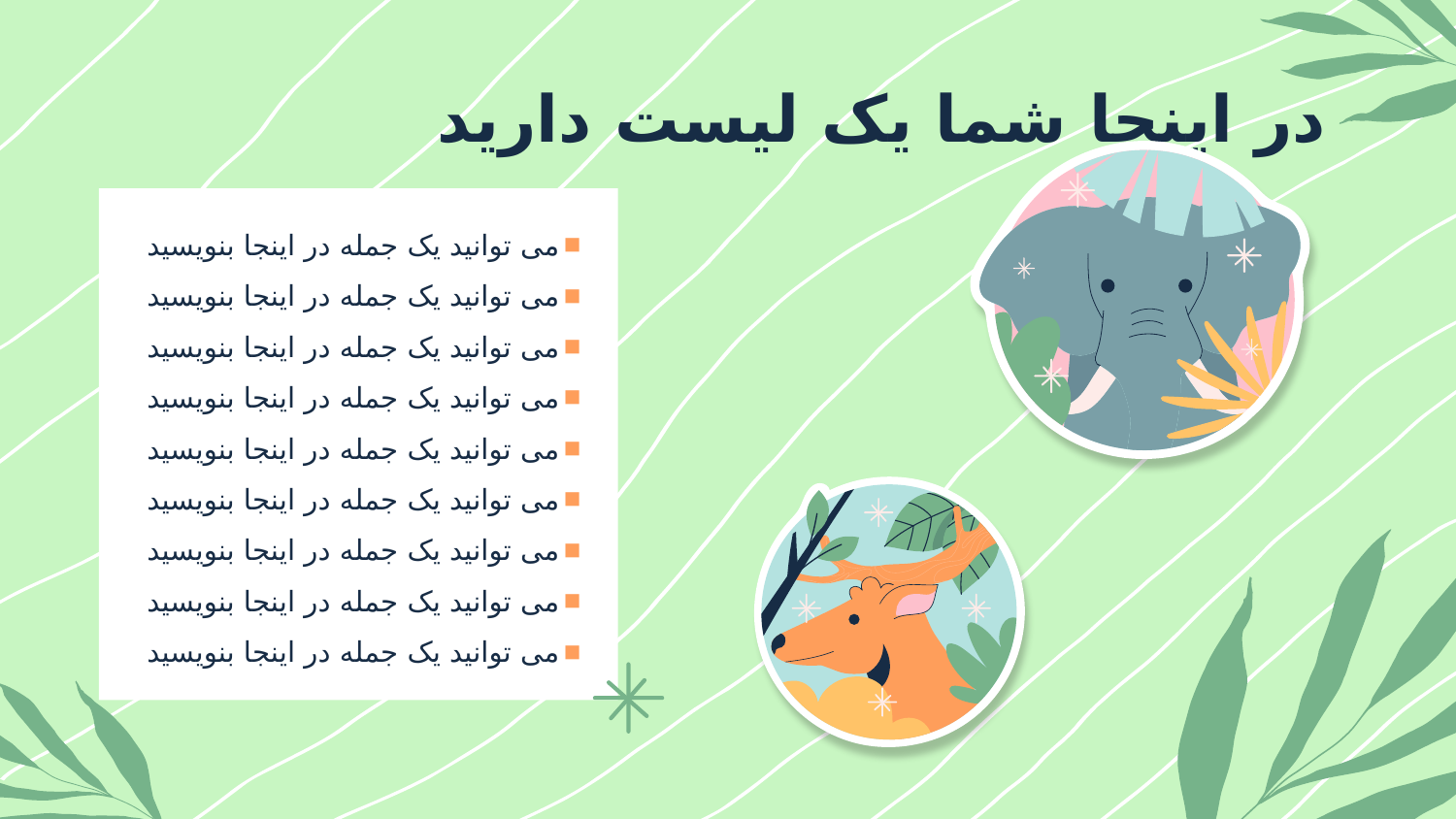

# در اینجا شما یک لیست دارید

می توانید یک جمله در اینجا بنویسید
می توانید یک جمله در اینجا بنویسید
می توانید یک جمله در اینجا بنویسید
می توانید یک جمله در اینجا بنویسید
می توانید یک جمله در اینجا بنویسید
می توانید یک جمله در اینجا بنویسید
می توانید یک جمله در اینجا بنویسید
می توانید یک جمله در اینجا بنویسید
می توانید یک جمله در اینجا بنویسید